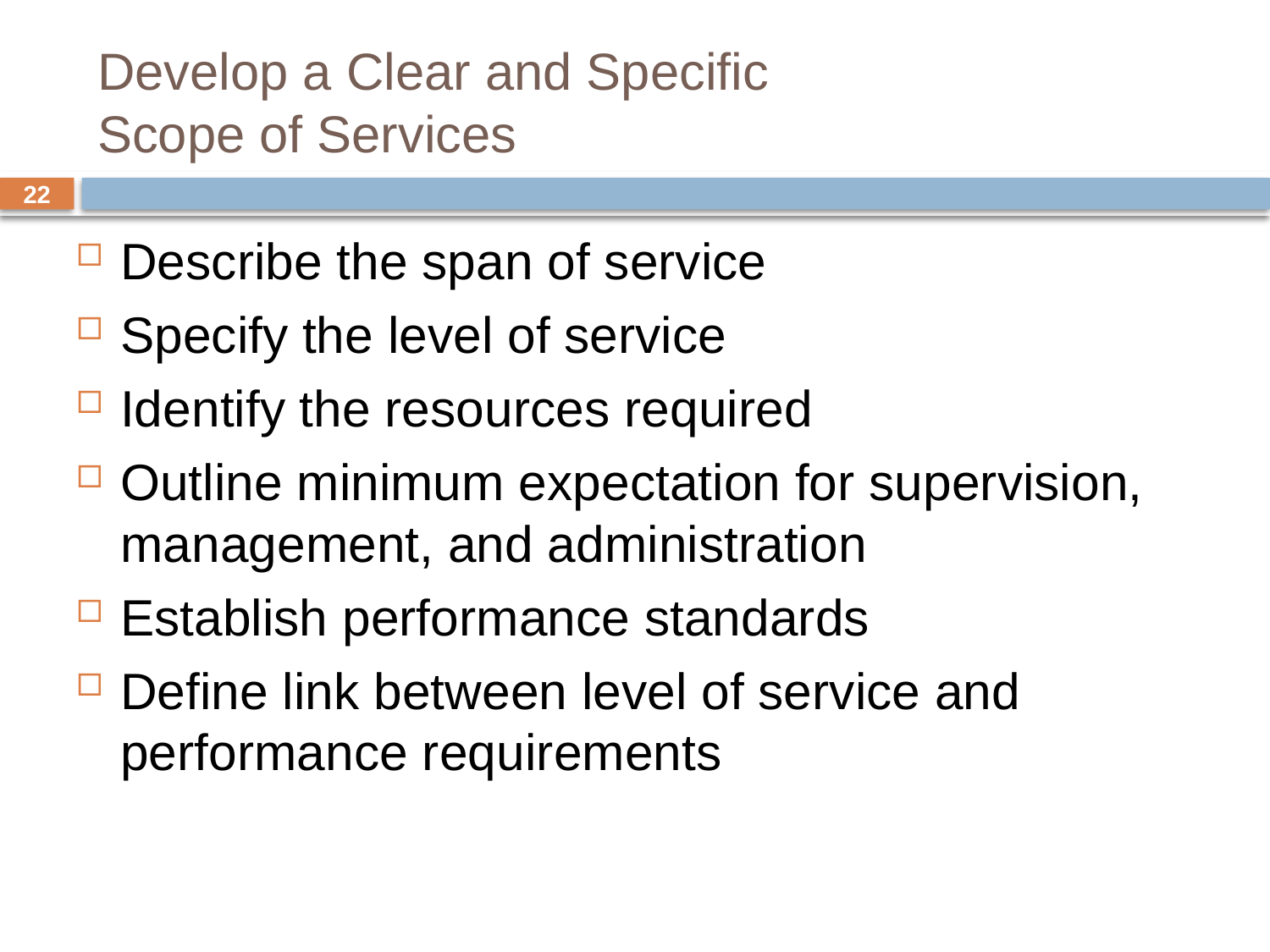

# Develop a Clear and Specific Scope of Services
22
Describe the span of service
Specify the level of service
Identify the resources required
Outline minimum expectation for supervision, management, and administration
Establish performance standards
Define link between level of service and performance requirements